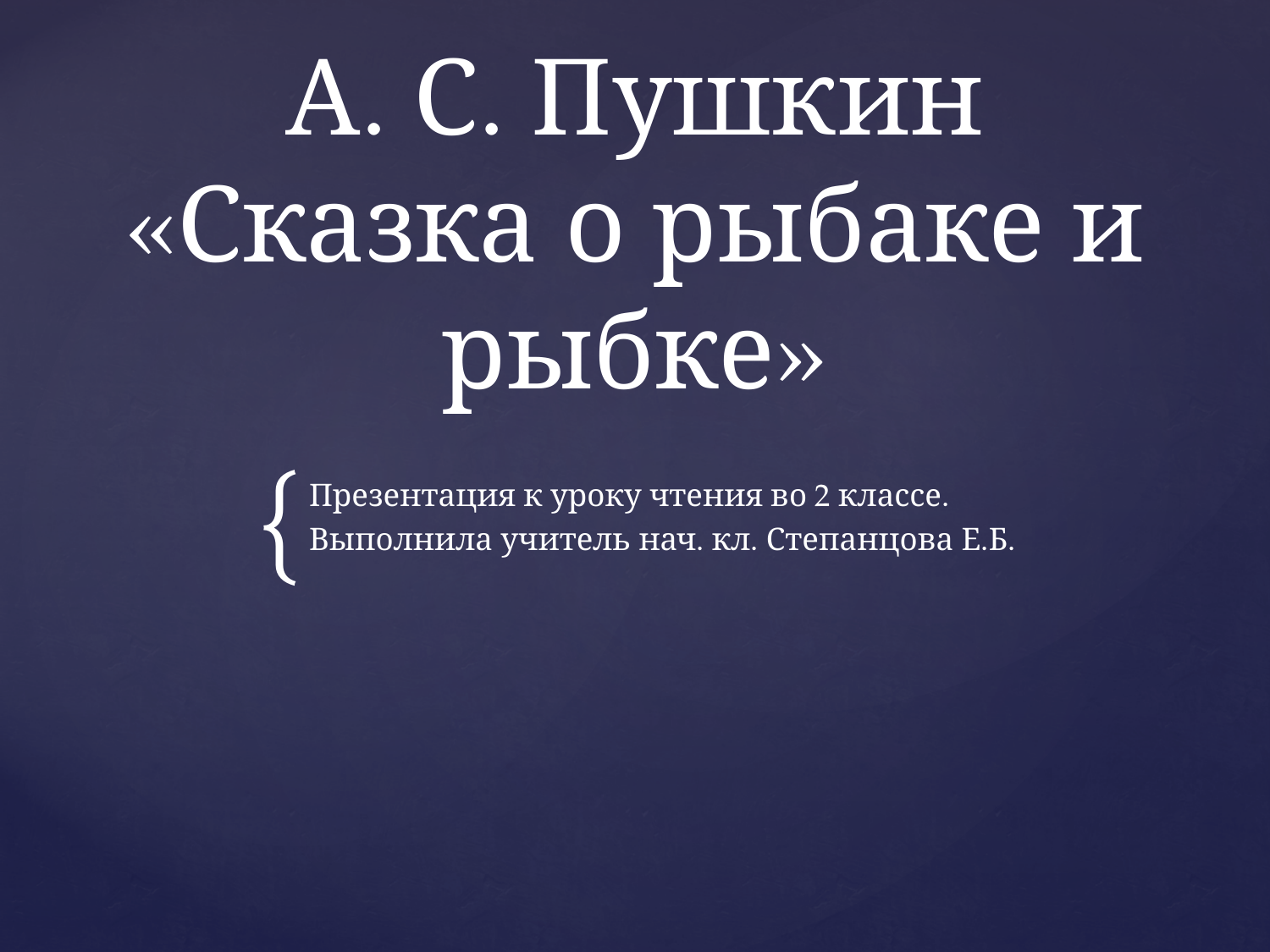

# А. С. Пушкин «Сказка о рыбаке и рыбке»
Презентация к уроку чтения во 2 классе.
Выполнила учитель нач. кл. Степанцова Е.Б.